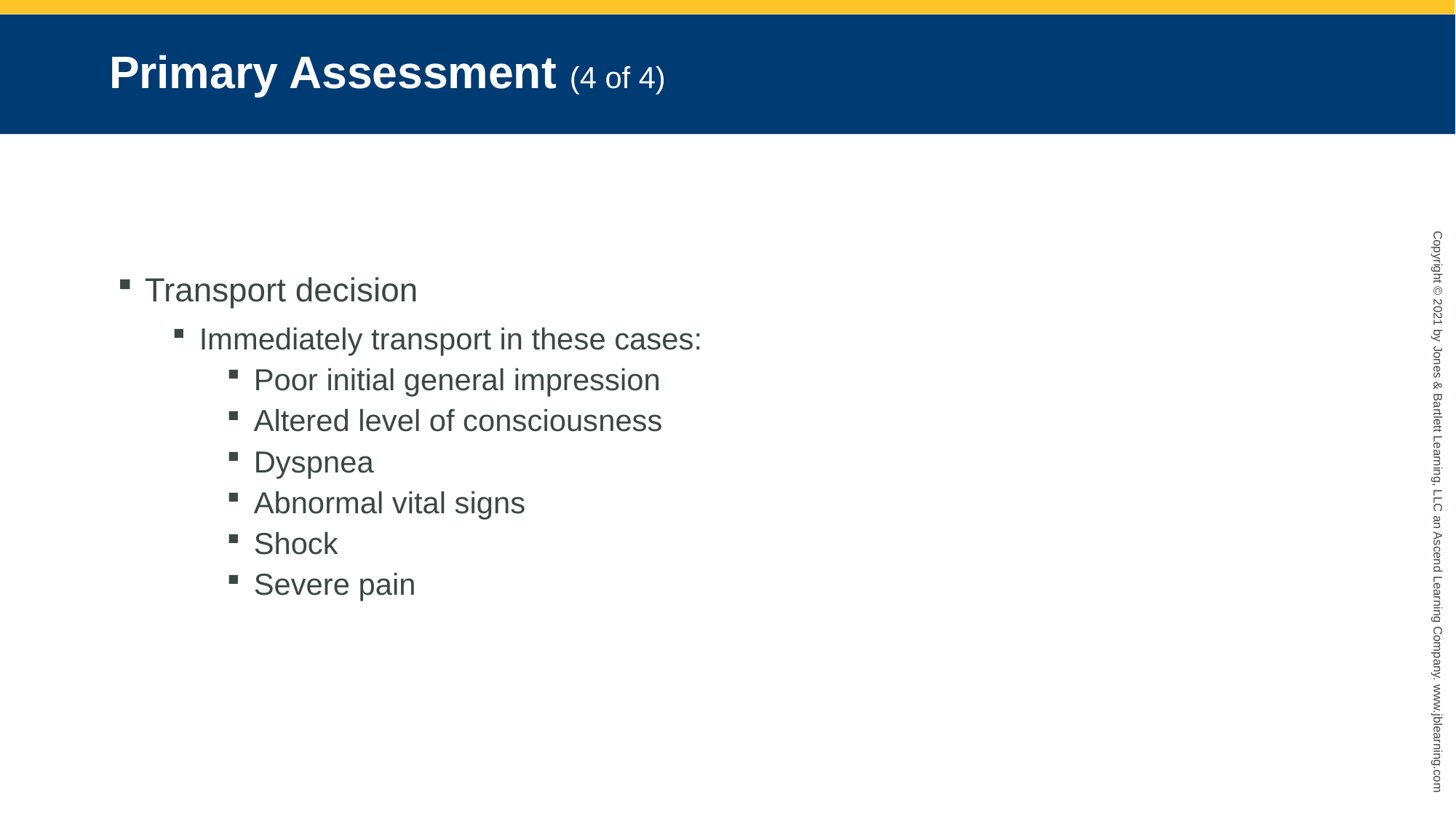

# Primary Assessment (4 of 4)
Transport decision
Immediately transport in these cases:
Poor initial general impression
Altered level of consciousness
Dyspnea
Abnormal vital signs
Shock
Severe pain